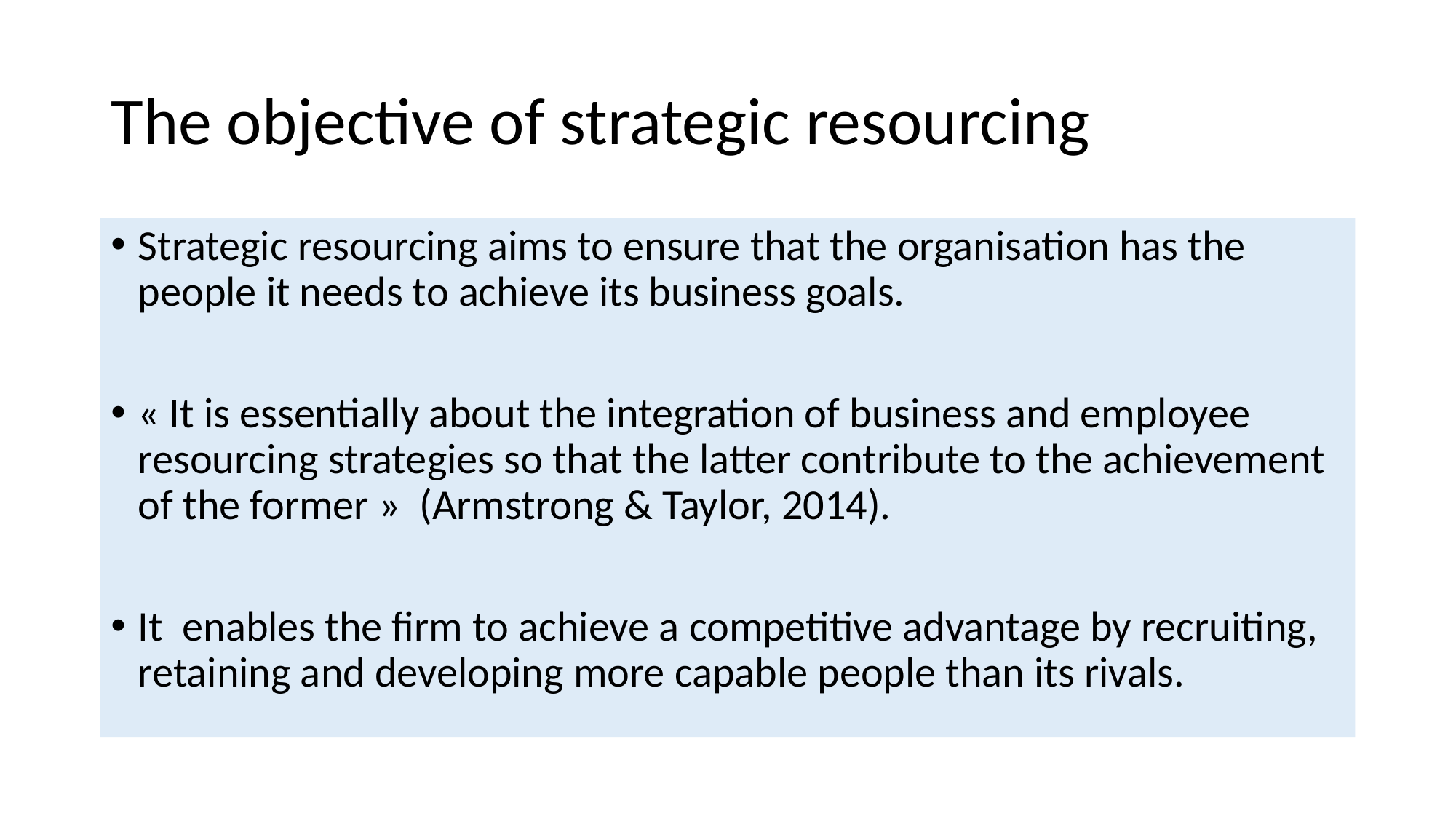

# The objective of strategic resourcing
Strategic resourcing aims to ensure that the organisation has the people it needs to achieve its business goals.

« It is essentially about the integration of business and employee resourcing strategies so that the latter contribute to the achievement of the former »  (Armstrong & Taylor, 2014).

It  enables the firm to achieve a competitive advantage by recruiting, retaining and developing more capable people than its rivals.